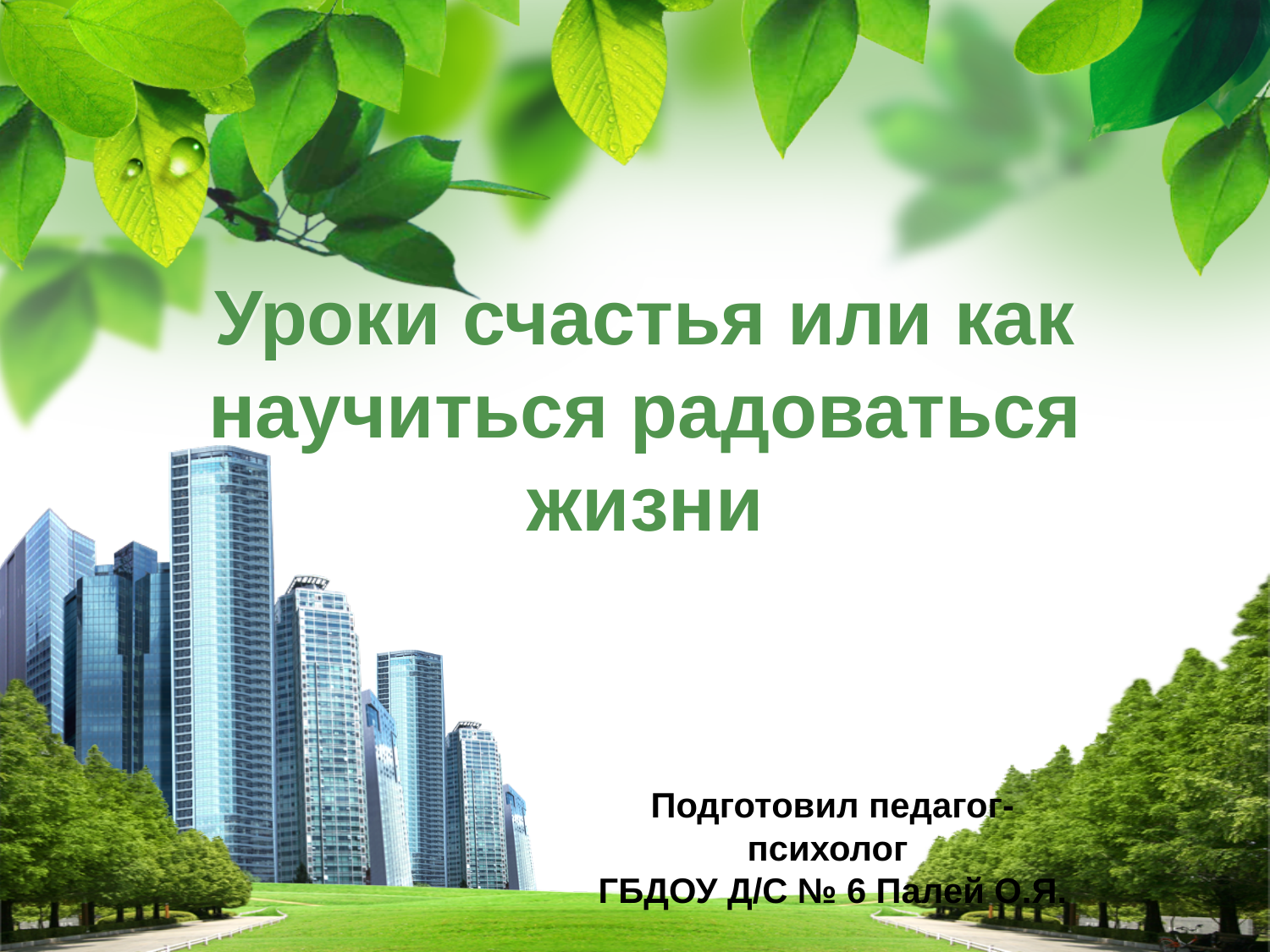

# Уроки счастья или как научиться радоваться жизни
Подготовил педагог-психолог
ГБДОУ Д/С № 6 Палей О.Я.